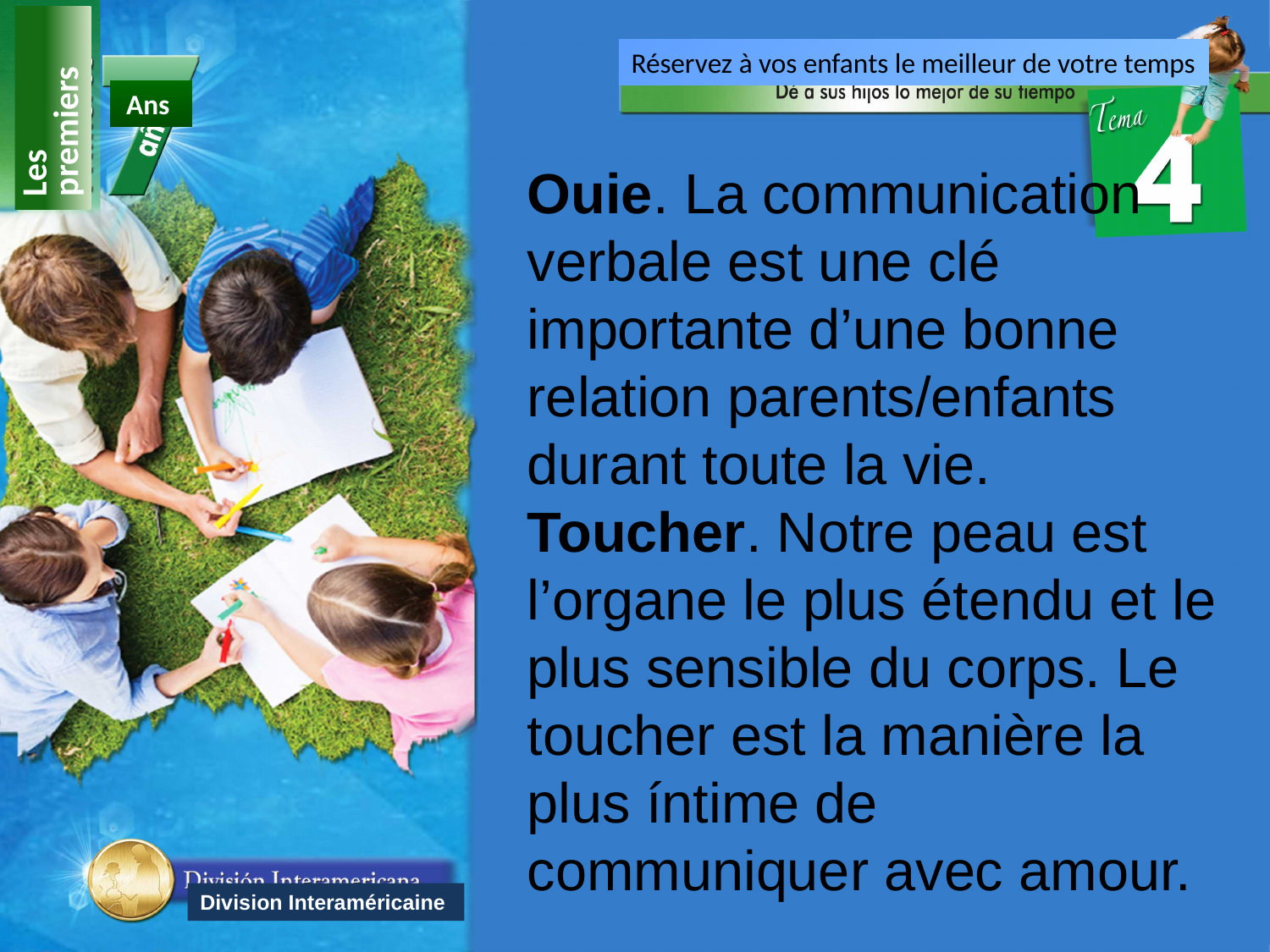

Réservez à vos enfants le meilleur de votre temps
Les premiers
Ans
Ouie. La communication
verbale est une clé importante d’une bonne relation parents/enfants durant toute la vie.
Toucher. Notre peau est l’organe le plus étendu et le plus sensible du corps. Le toucher est la manière la plus íntime de  communiquer avec amour.
Division Interaméricaine